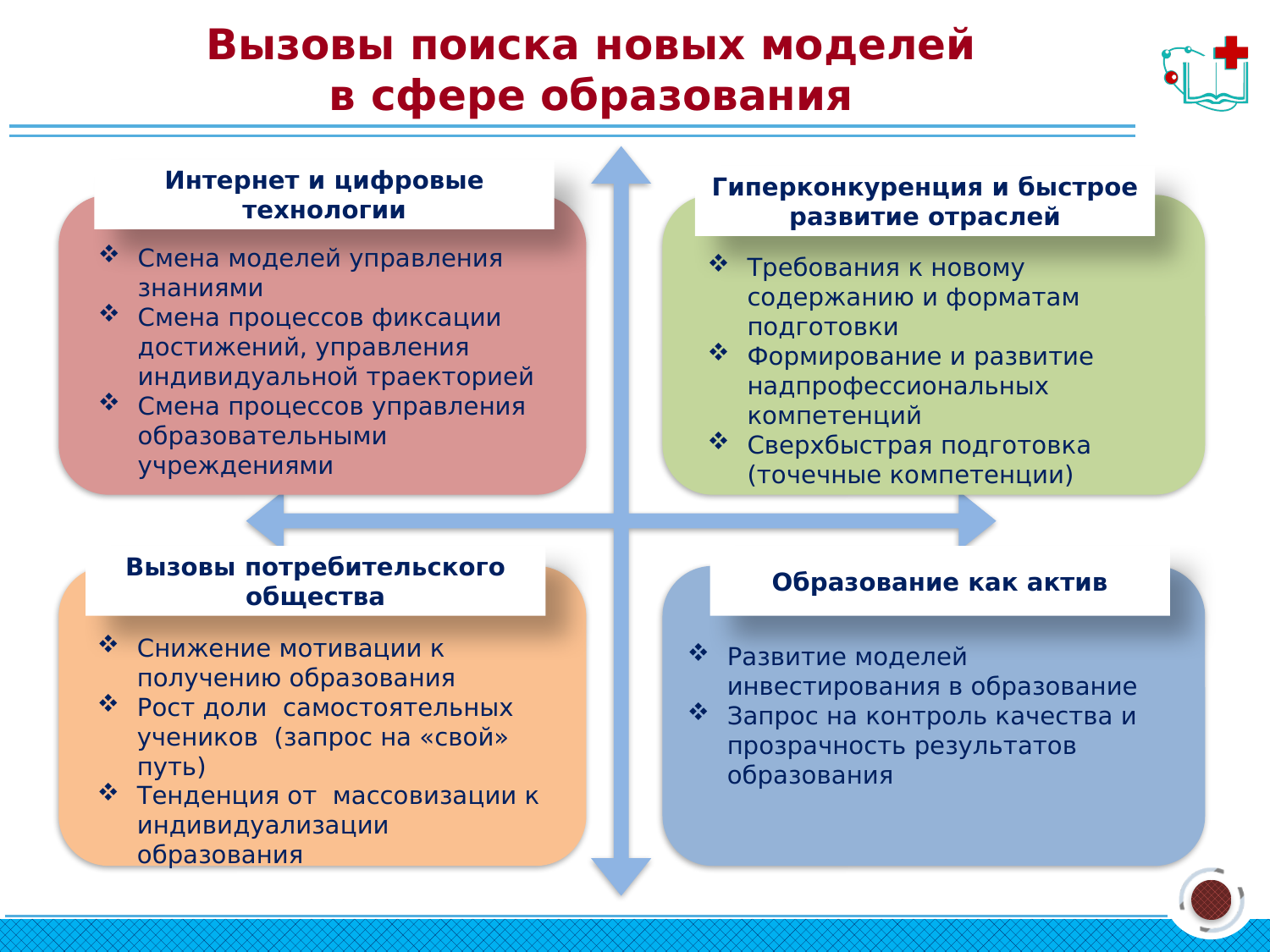

# Вызовы поиска новых моделей в сфере образования

Интернет и цифровые технологии
Гиперконкуренция и быстрое развитие отраслей
Смена моделей управления знаниями
Смена процессов фиксации достижений, управления индивидуальной траекторией
Смена процессов управления образовательными учреждениями
Требования к новому содержанию и форматам подготовки
Формирование и развитие надпрофессиональных компетенций
Сверхбыстрая подготовка (точечные компетенции)
Вызовы потребительского общества
Образование как актив
Снижение мотивации к получению образования
Рост доли  самостоятельных учеников  (запрос на «свой» путь)
Тенденция от  массовизации к индивидуализации образования
Развитие моделей инвестирования в образование
Запрос на контроль качества и  прозрачность результатов образования